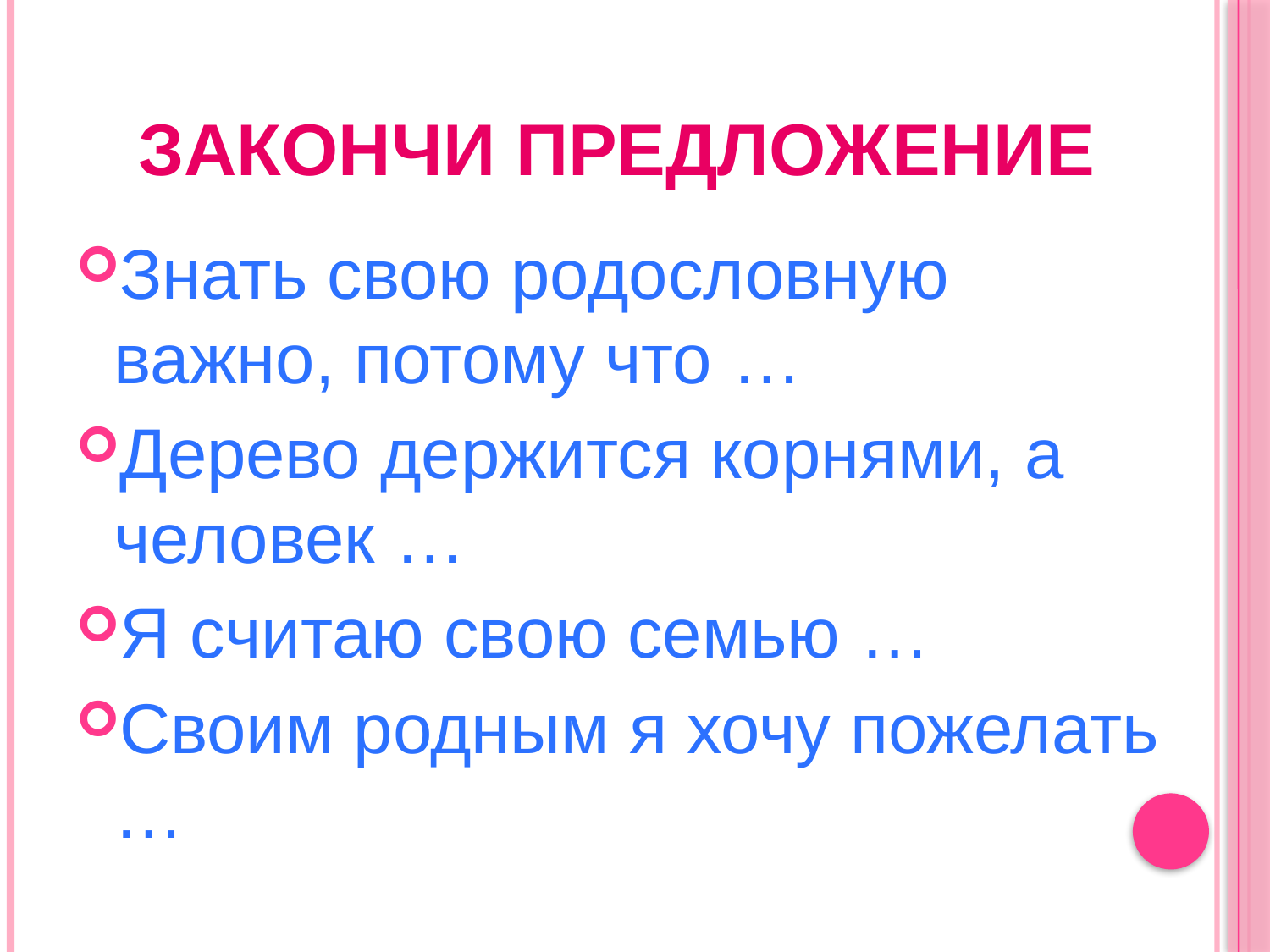

# Закончи предложение
Знать свою родословную важно, потому что …
Дерево держится корнями, а человек …
Я считаю свою семью …
Своим родным я хочу пожелать …